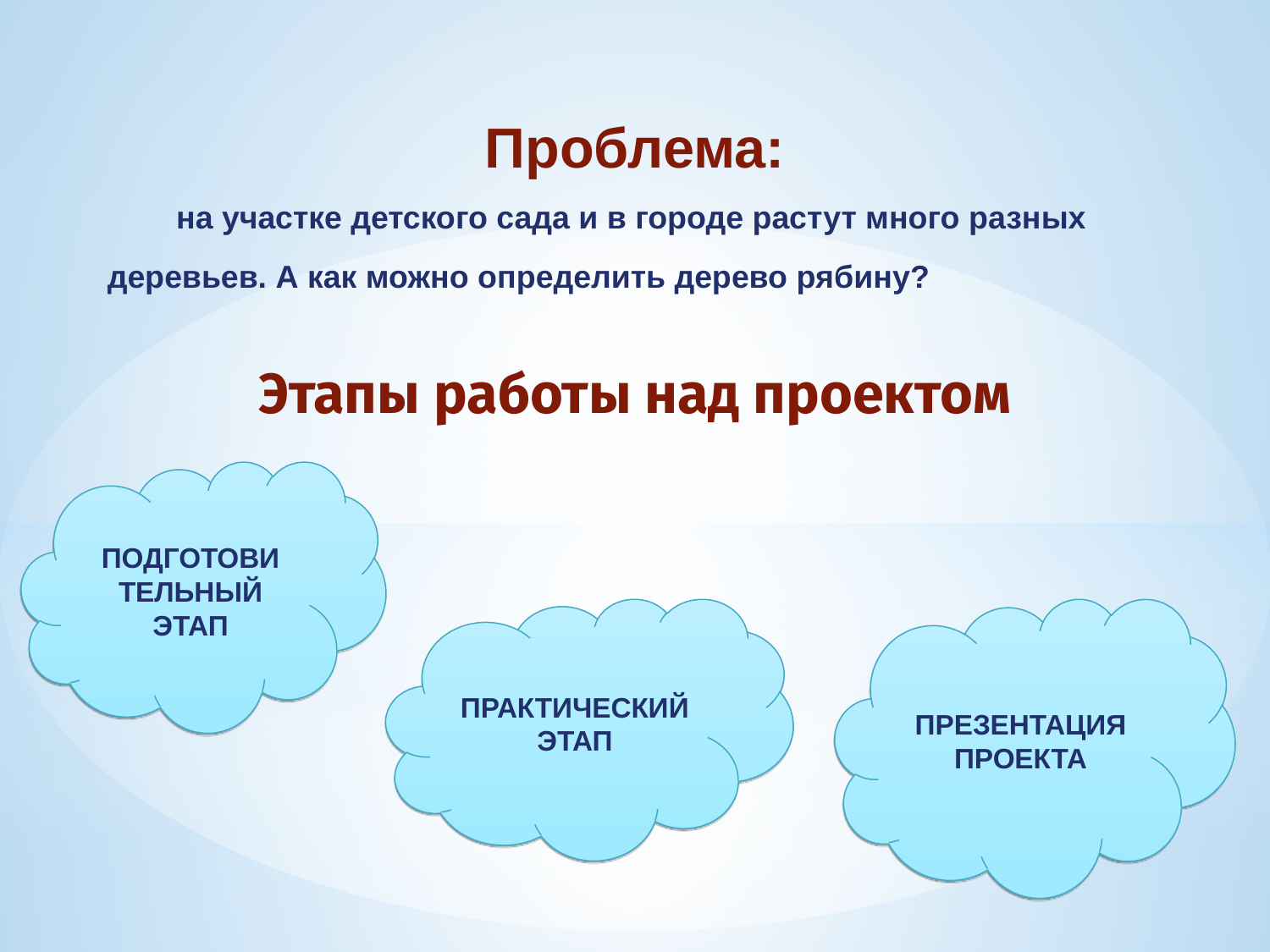

Проблема:
     на участке детского сада и в городе растут много разных деревьев. А как можно определить дерево рябину?

Этапы работы над проектом

ПОДГОТОВИ
ТЕЛЬНЫЙ ЭТАП
ПРАКТИЧЕСКИЙ ЭТАП
ПРЕЗЕНТАЦИЯ ПРОЕКТА